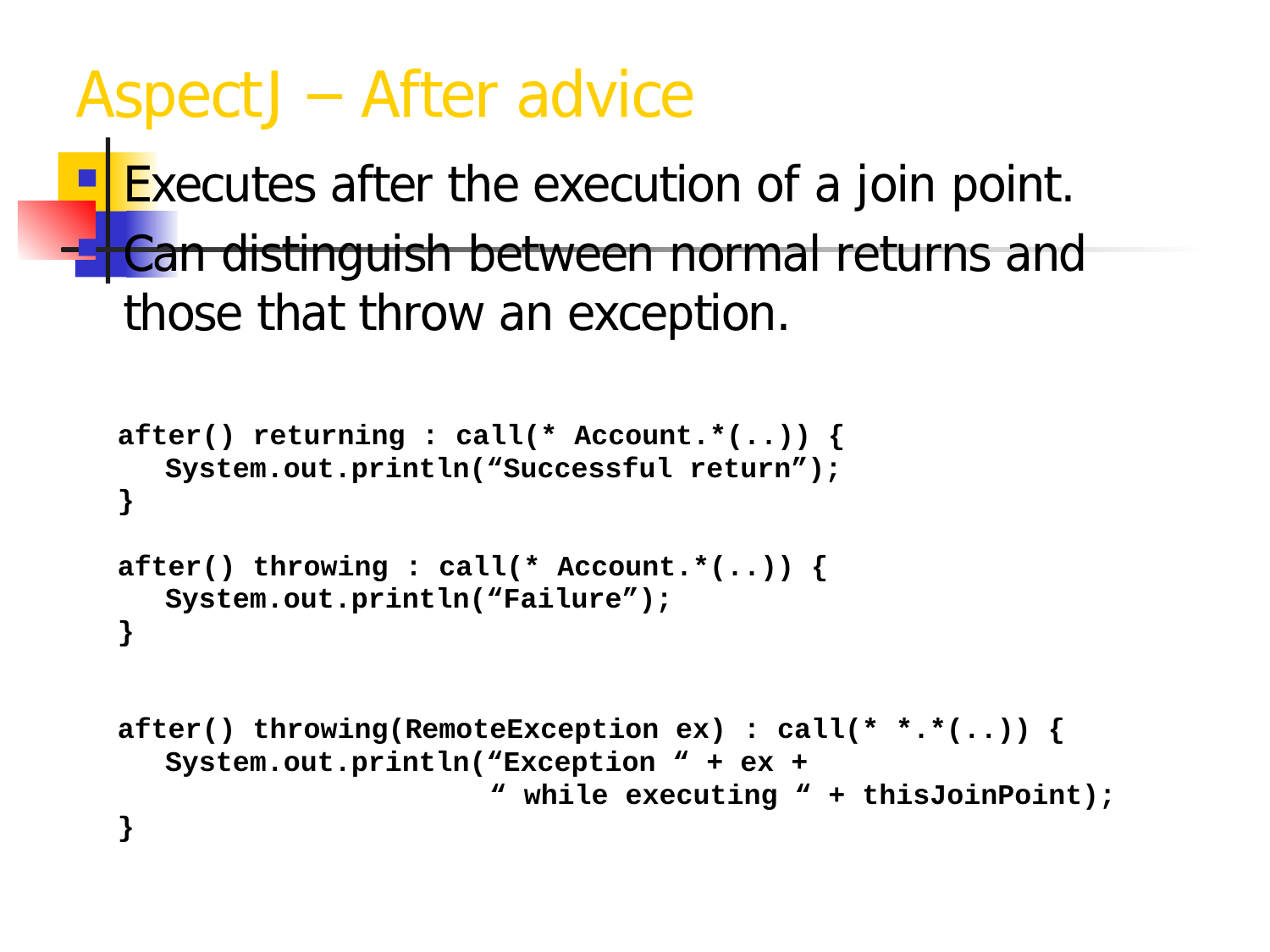

# AspectJ – After advice
Executes after the execution of a join point.
Can distinguish between normal returns and those that throw an exception.

after() returning : call(* Account.*(..)) {
	System.out.println(“Successful return”);
}

after() throwing : call(* Account.*(..)) {
	System.out.println(“Failure”);
}

after() throwing(RemoteException ex) : call(* *.*(..)) {
	System.out.println(“Exception “ + ex +
                      “ while executing “ + thisJoinPoint);
}